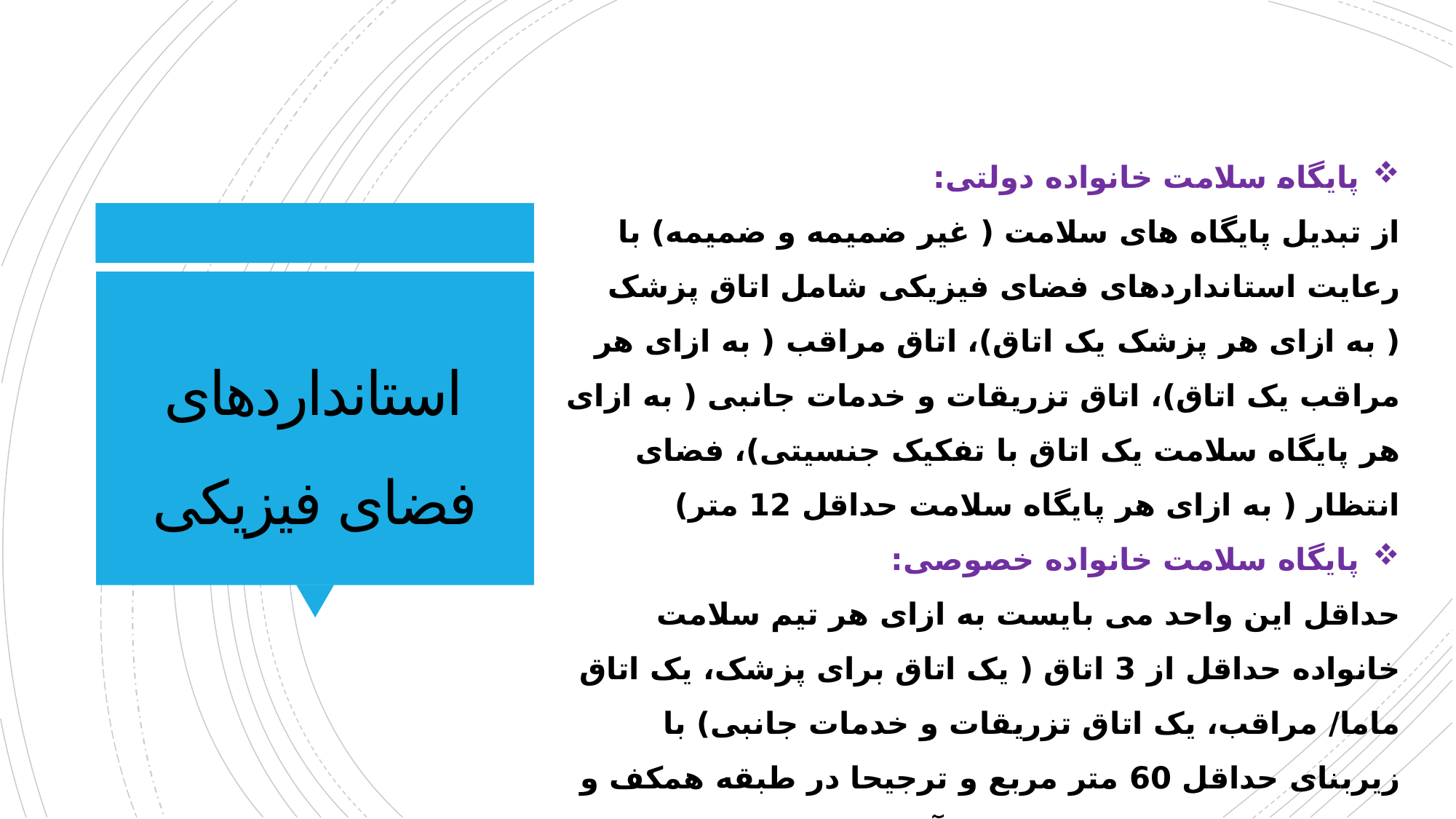

پایگاه سلامت خانواده دولتی:
از تبدیل پایگاه های سلامت ( غیر ضمیمه و ضمیمه) با رعایت استانداردهای فضای فیزیکی شامل اتاق پزشک ( به ازای هر پزشک یک اتاق)، اتاق مراقب ( به ازای هر مراقب یک اتاق)، اتاق تزریقات و خدمات جانبی ( به ازای هر پایگاه سلامت یک اتاق با تفکیک جنسیتی)، فضای انتظار ( به ازای هر پایگاه سلامت حداقل 12 متر)
پایگاه سلامت خانواده خصوصی:
حداقل این واحد می بایست به ازای هر تیم سلامت خانواده حداقل از 3 اتاق ( یک اتاق برای پزشک، یک اتاق ماما/ مراقب، یک اتاق تزریقات و خدمات جانبی) با زیربنای حداقل 60 متر مربع و ترجیحا در طبقه همکف و در غیر این صورت الزاما دارای آسانسور باشد.
# استانداردهای فضای فیزیکی